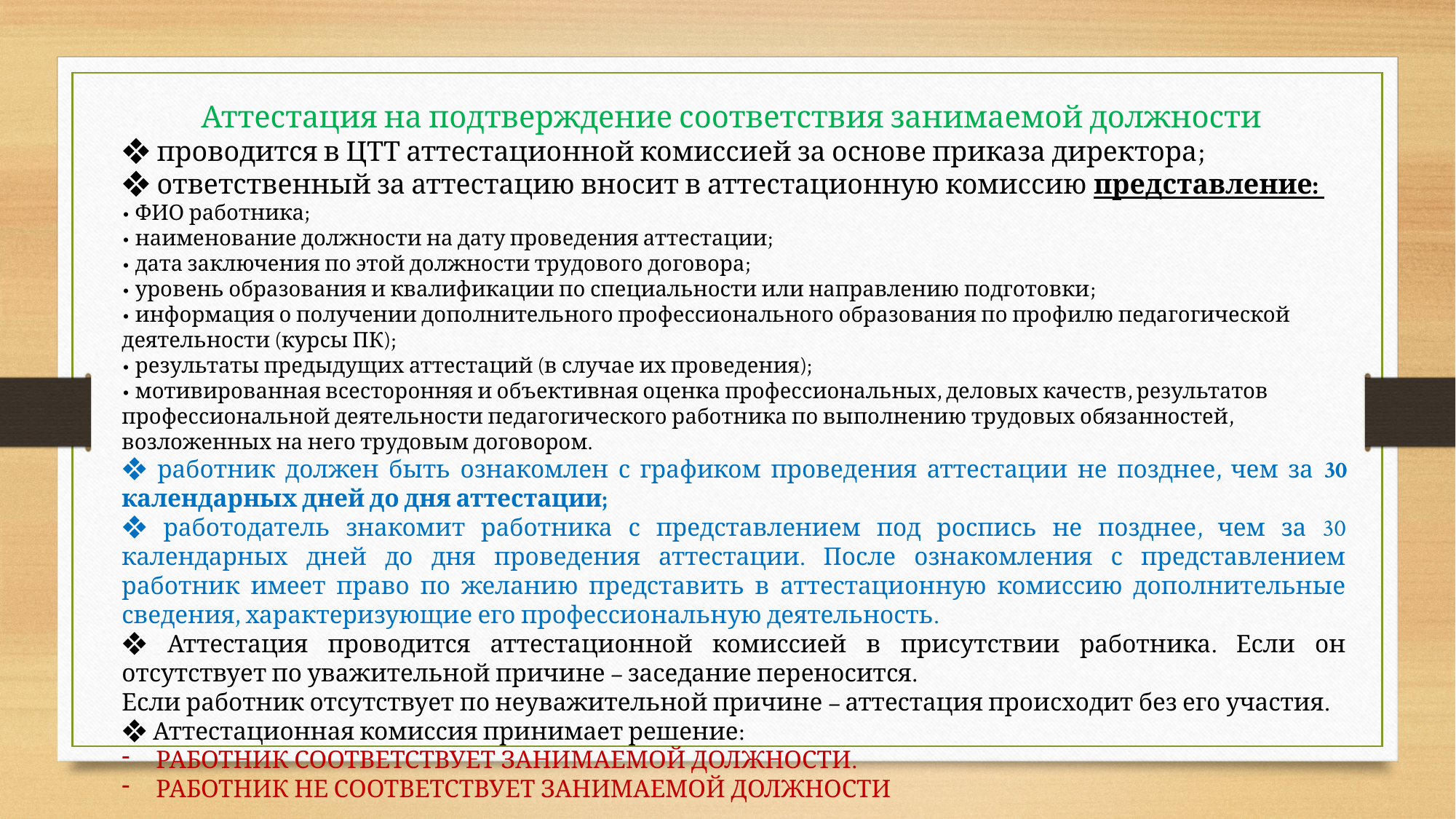

Аттестация на подтверждение соответствия занимаемой должности
❖ проводится в ЦТТ аттестационной комиссией за основе приказа директора;
❖ ответственный за аттестацию вносит в аттестационную комиссию представление:
• ФИО работника;
• наименование должности на дату проведения аттестации;
• дата заключения по этой должности трудового договора;
• уровень образования и квалификации по специальности или направлению подготовки;
• информация о получении дополнительного профессионального образования по профилю педагогической деятельности (курсы ПК);
• результаты предыдущих аттестаций (в случае их проведения);
• мотивированная всесторонняя и объективная оценка профессиональных, деловых качеств, результатов профессиональной деятельности педагогического работника по выполнению трудовых обязанностей, возложенных на него трудовым договором.
❖ работник должен быть ознакомлен с графиком проведения аттестации не позднее, чем за 30 календарных дней до дня аттестации;
❖ работодатель знакомит работника с представлением под роспись не позднее, чем за 30 календарных дней до дня проведения аттестации. После ознакомления с представлением работник имеет право по желанию представить в аттестационную комиссию дополнительные сведения, характеризующие его профессиональную деятельность.
❖ Аттестация проводится аттестационной комиссией в присутствии работника. Если он отсутствует по уважительной причине – заседание переносится.
Если работник отсутствует по неуважительной причине – аттестация происходит без его участия.
❖ Аттестационная комиссия принимает решение:
РАБОТНИК СООТВЕТСТВУЕТ ЗАНИМАЕМОЙ ДОЛЖНОСТИ.
РАБОТНИК НЕ СООТВЕТСТВУЕТ ЗАНИМАЕМОЙ ДОЛЖНОСТИ